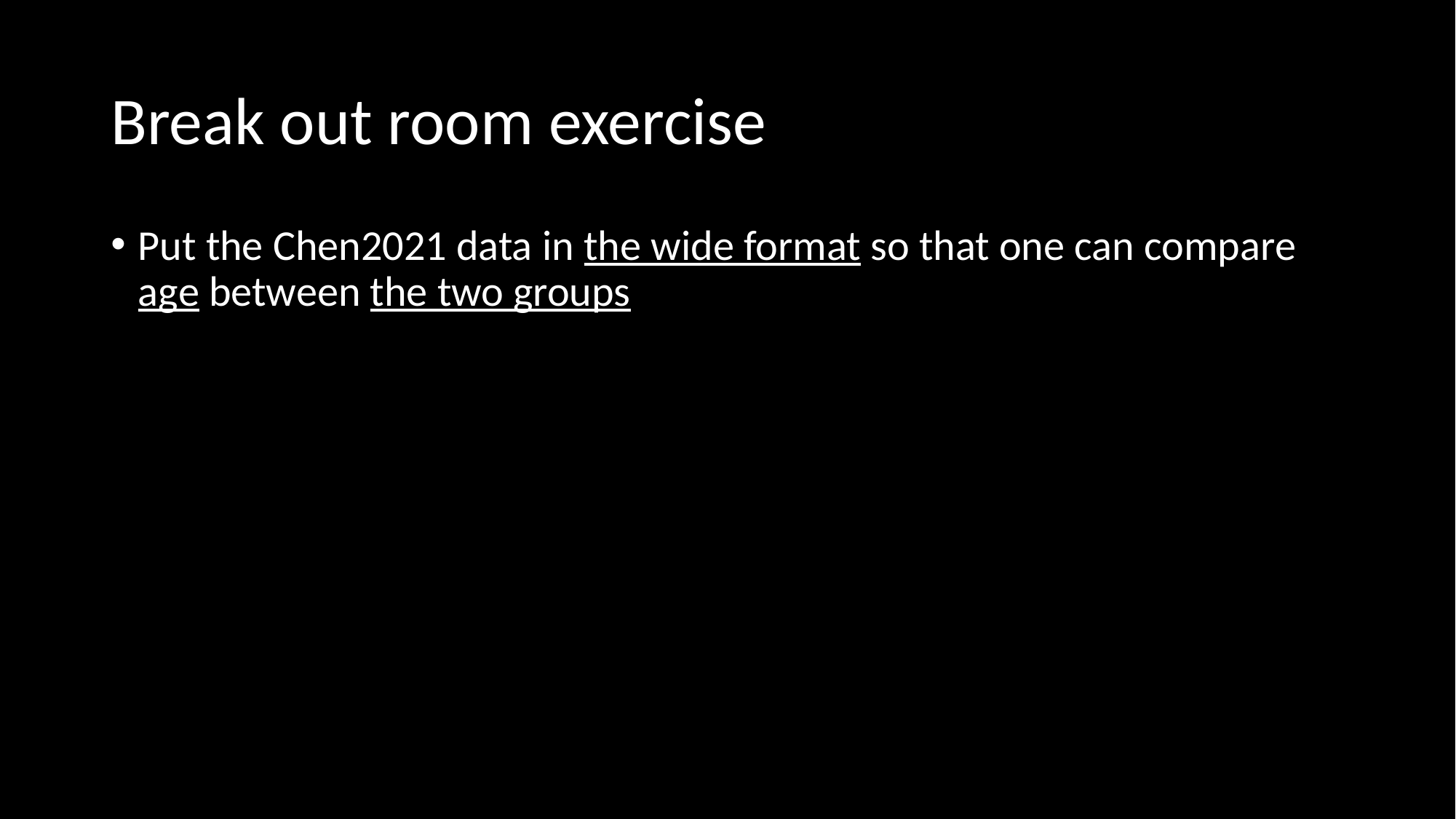

# Break out room exercise
Put the Chen2021 data in the wide format so that one can compare age between the two groups